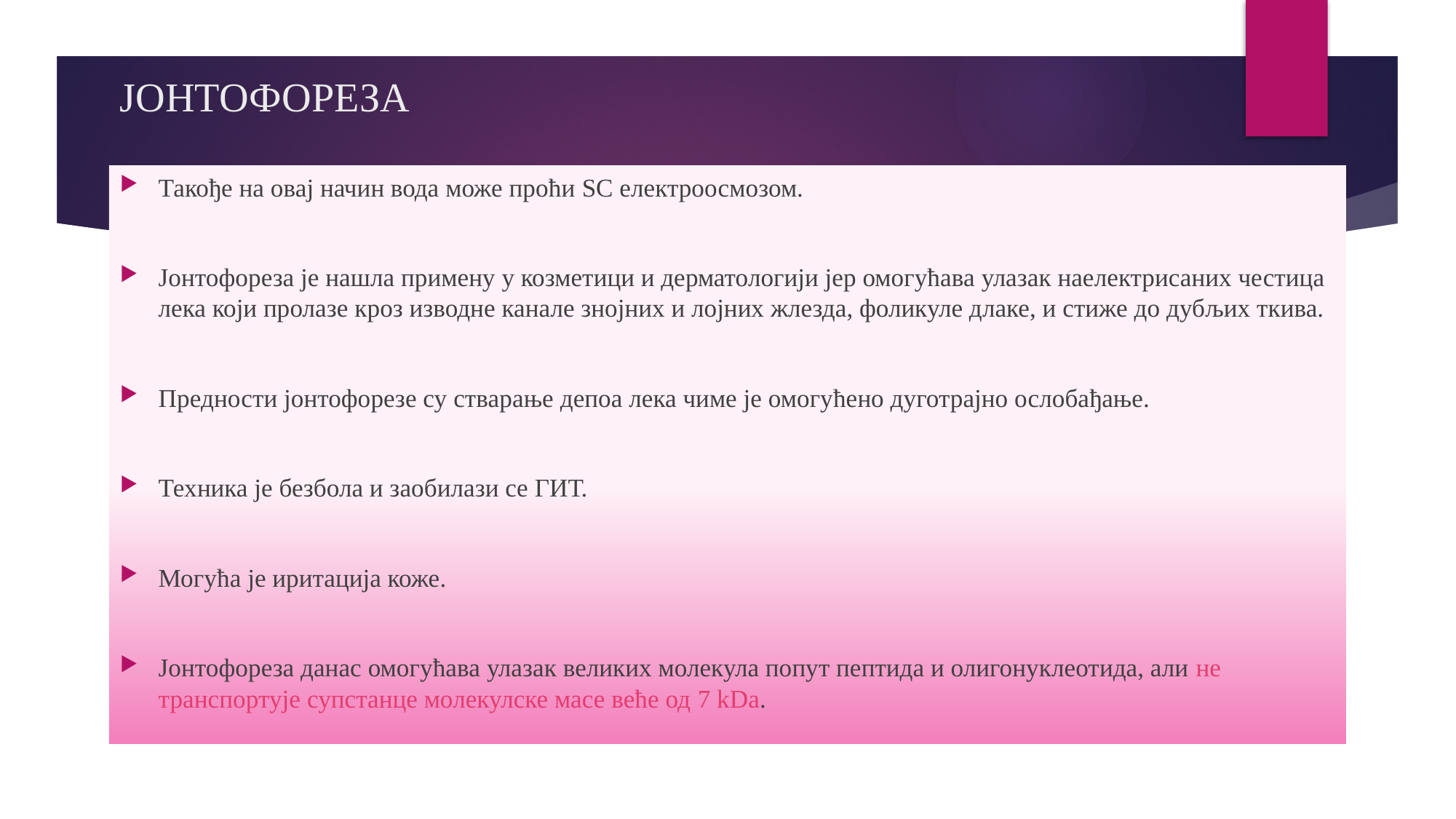

# ЈОНТОФОРЕЗА
Такође на овај начин вода може проћи SC електроосмозом.

Јонтофореза је нашла примену у козметици и дерматологији јер омогућава улазак наелектрисаних честица лека који пролазе кроз изводне канале знојних и лојних жлезда, фоликуле длаке, и стиже до дубљих ткива.

Предности јонтофорезе су стварање депоа лека чиме је омогућено дуготрајно ослобађање.

Техника је безбола и заобилази се ГИТ.

Могућа је иритација коже.

Јонтофореза данас омогућава улазак великих молекула попут пептида и олигонуклеотида, али не транспортује супстанце молекулске масе веће од 7 kDa.